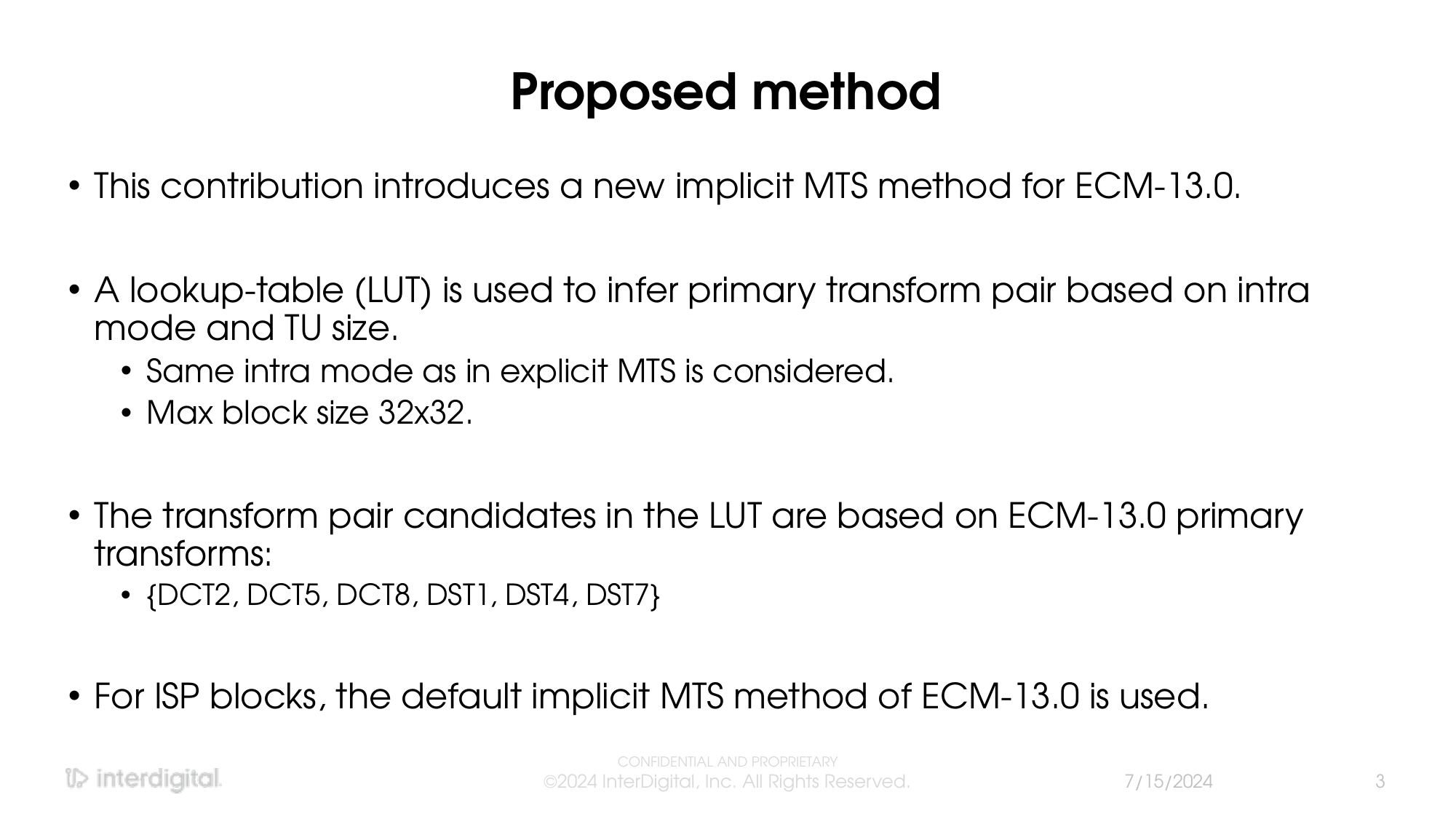

# Proposed method
This contribution introduces a new implicit MTS method for ECM-13.0.

A lookup-table (LUT) is used to infer primary transform pair based on intra mode and TU size.
Same intra mode as in explicit MTS is considered.
Max block size 32x32.

The transform pair candidates in the LUT are based on ECM-13.0 primary transforms:
{DCT2, DCT5, DCT8, DST1, DST4, DST7}

For ISP blocks, the default implicit MTS method of ECM-13.0 is used.
CONFIDENTIAL AND PROPRIETARY
©2024 InterDigital, Inc. All Rights Reserved.
7/15/2024
3